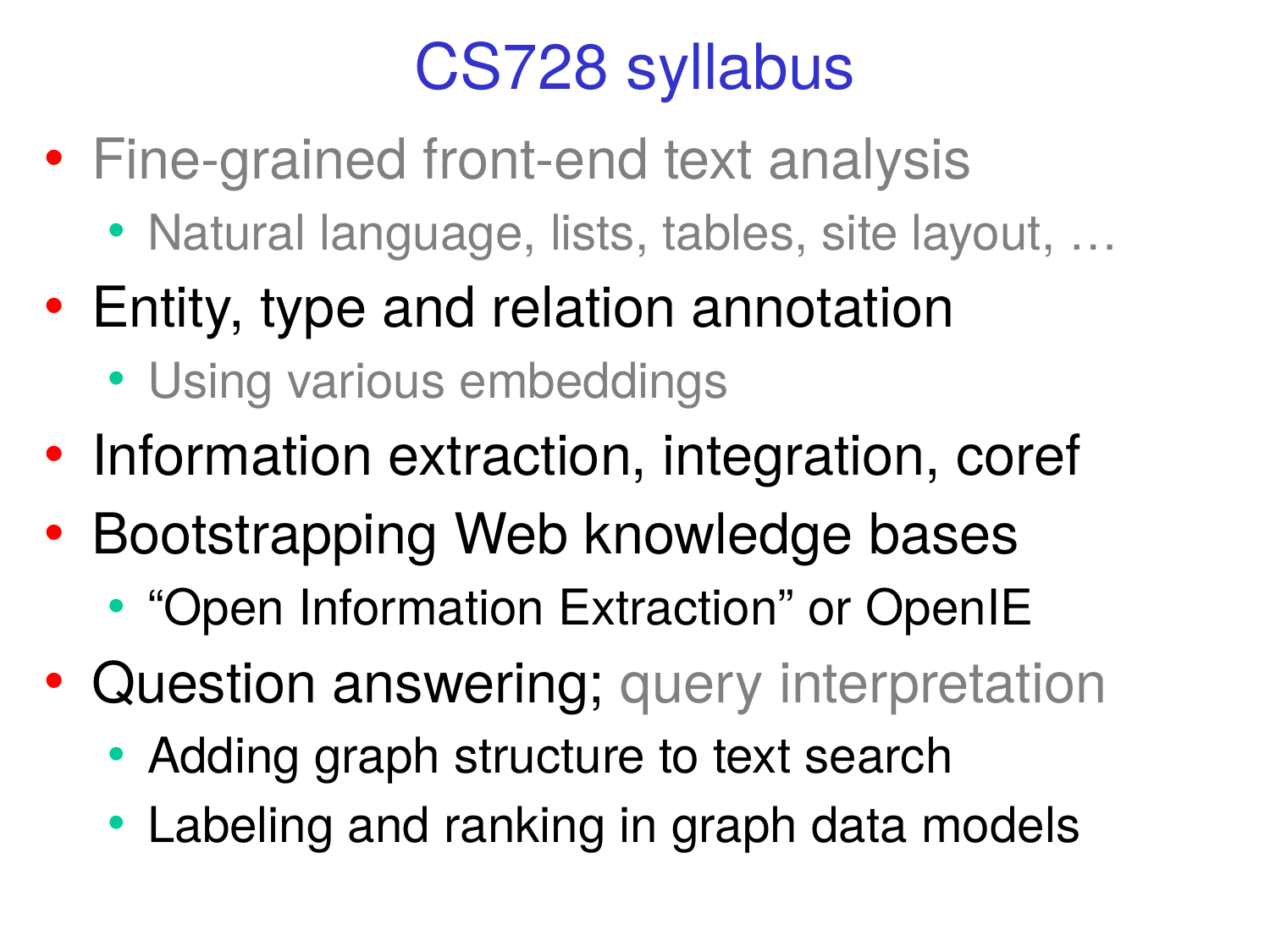

# CS728 syllabus
Fine-grained front-end text analysis
Natural language, lists, tables, site layout, …
Entity, type and relation annotation
Using various embeddings
Information extraction, integration, coref
Bootstrapping Web knowledge bases
“Open Information Extraction” or OpenIE
Question answering; query interpretation
Adding graph structure to text search
Labeling and ranking in graph data models